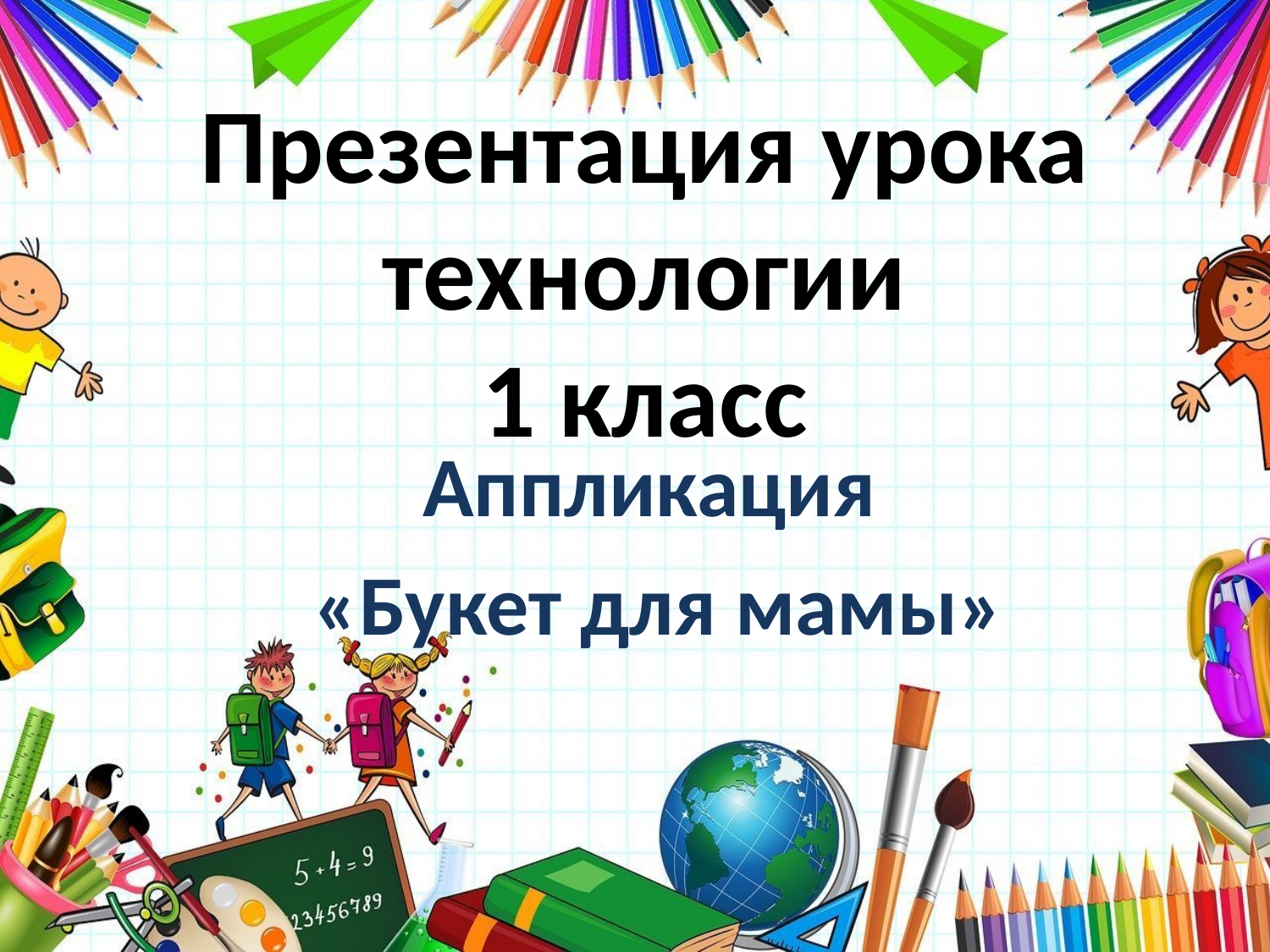

# Презентация урока технологии 1 класс
Аппликация
 «Букет для мамы»